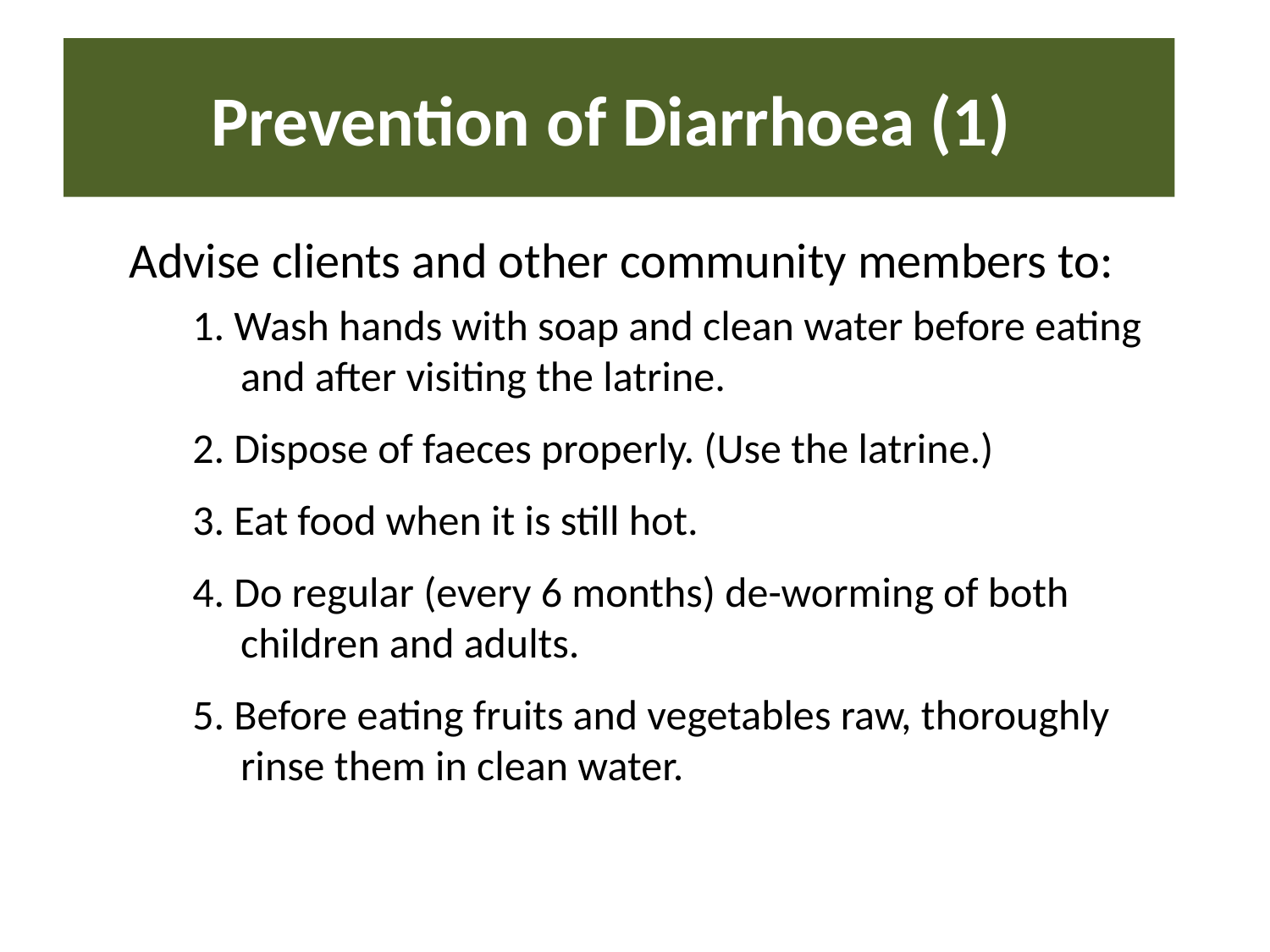

# Prevention of Diarrhoea (1)
Advise clients and other community members to:
1. Wash hands with soap and clean water before eating and after visiting the latrine.
2. Dispose of faeces properly. (Use the latrine.)
3. Eat food when it is still hot.
4. Do regular (every 6 months) de-worming of both children and adults.
5. Before eating fruits and vegetables raw, thoroughly rinse them in clean water.